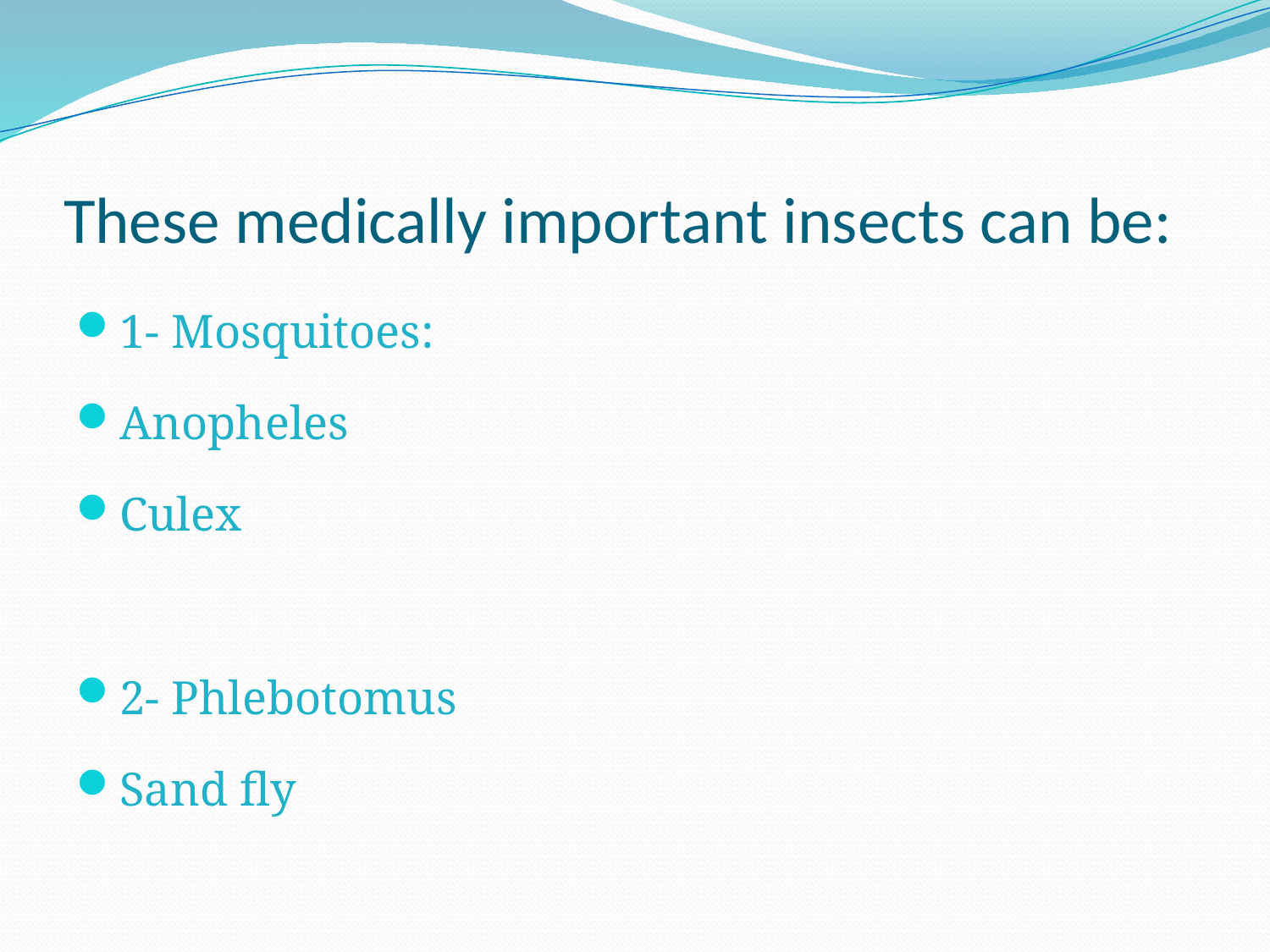

# These medically important insects can be:
1- Mosquitoes:
Anopheles
Culex

2- Phlebotomus
Sand fly